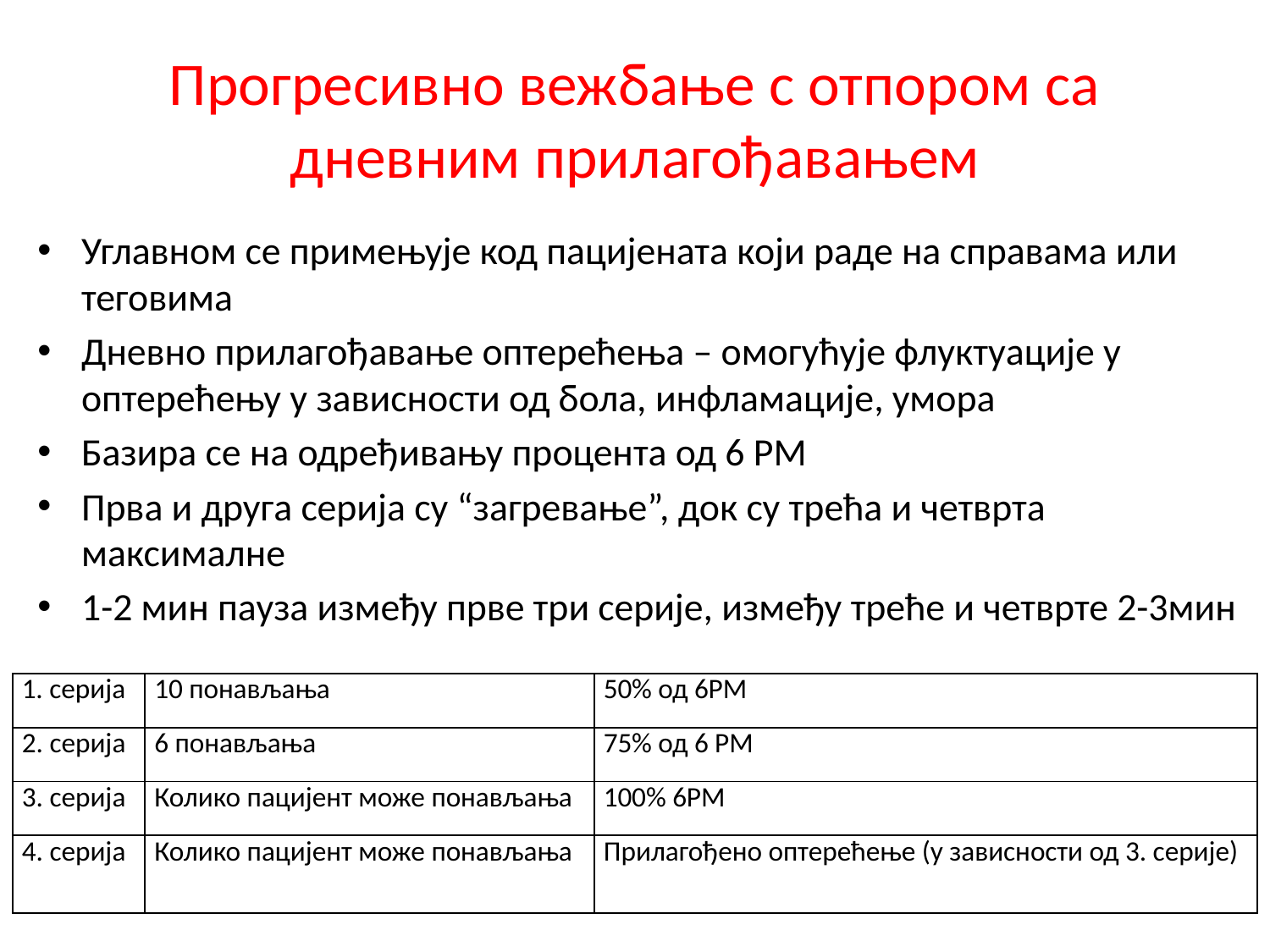

# Прогресивно вежбање с отпором са дневним прилагођавањем
Углавном се примењује код пацијената који раде на справама или теговима
Дневно прилагођавање оптерећења – омогућује флуктуације у оптерећењу у зависности од бола, инфламације, умора
Базира се на одређивању процента од 6 РМ
Прва и друга серија су “загревање”, док су трећа и четврта максималне
1-2 мин пауза између прве три серије, између треће и четврте 2-3мин

| 1. серија | 10 понављања | 50% од 6РМ |
| --- | --- | --- |
| 2. серија | 6 понављања | 75% од 6 РМ |
| 3. серија | Колико пацијент може понављања | 100% 6РМ |
| 4. серија | Колико пацијент може понављања | Прилагођено оптерећење (у зависности од 3. серије) |